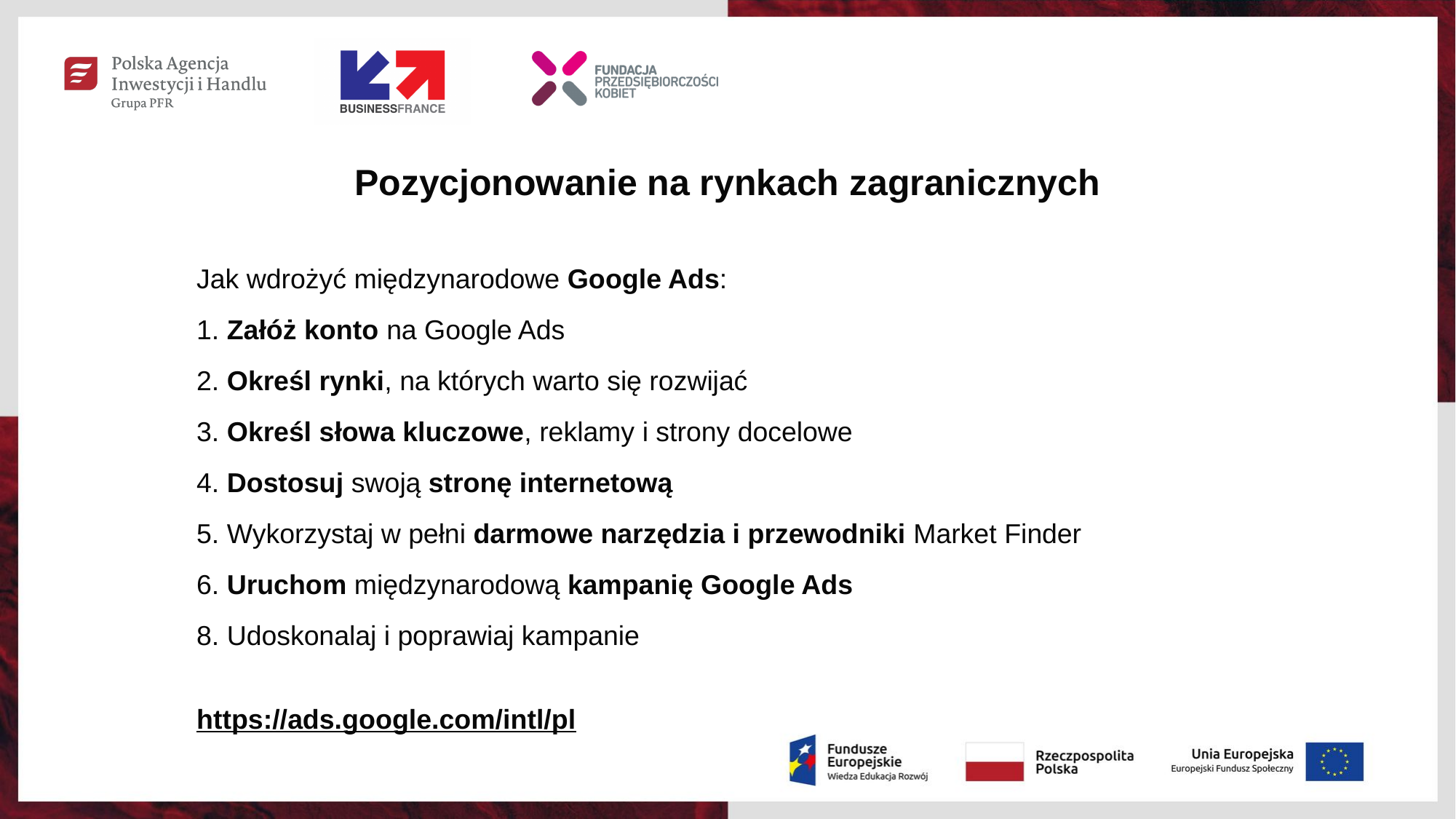

Pozycjonowanie na rynkach zagranicznych
Jak wdrożyć międzynarodowe Google Ads:
1. Załóż konto na Google Ads
2. Określ rynki, na których warto się rozwijać
3. Określ słowa kluczowe, reklamy i strony docelowe
4. Dostosuj swoją stronę internetową
5. Wykorzystaj w pełni darmowe narzędzia i przewodniki Market Finder
6. Uruchom międzynarodową kampanię Google Ads
8. Udoskonalaj i poprawiaj kampanie

https://ads.google.com/intl/pl